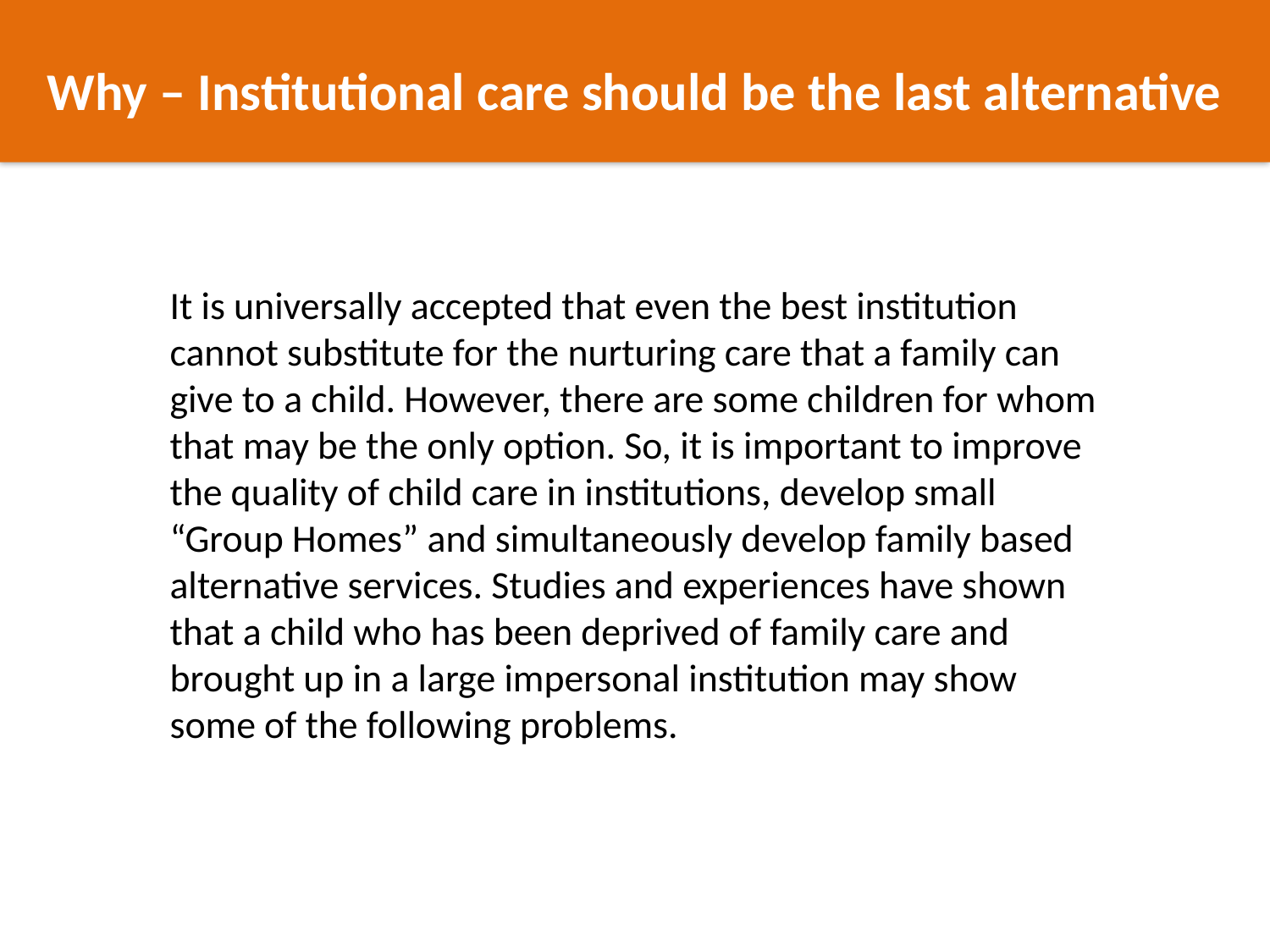

Why – Institutional care should be the last alternative
It is universally accepted that even the best institution cannot substitute for the nurturing care that a family can give to a child. However, there are some children for whom that may be the only option. So, it is important to improve the quality of child care in institutions, develop small “Group Homes” and simultaneously develop family based alternative services. Studies and experiences have shown that a child who has been deprived of family care and brought up in a large impersonal institution may show some of the following problems.